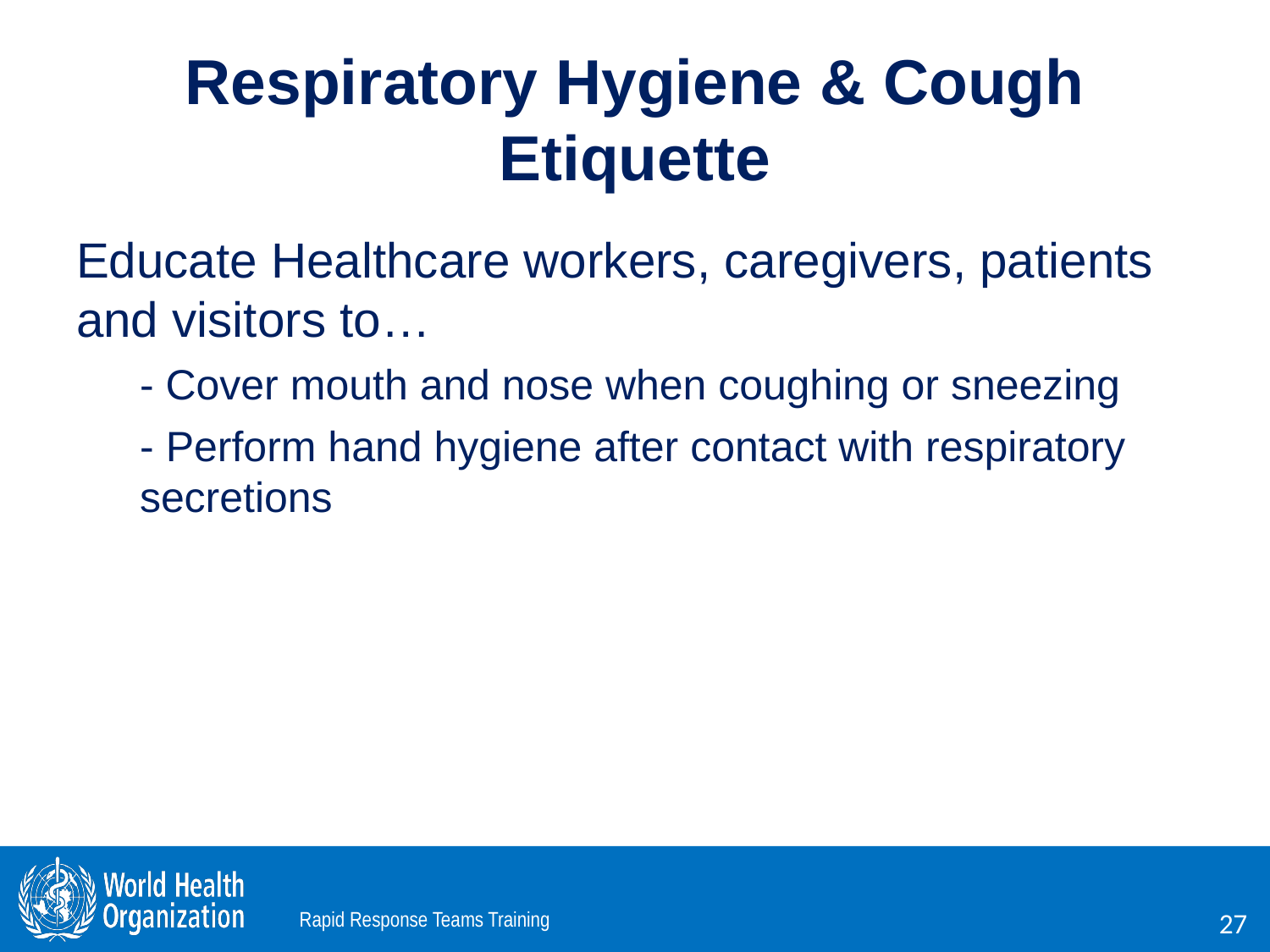

# Respiratory Hygiene & Cough Etiquette
Educate Healthcare workers, caregivers, patients and visitors to…
- Cover mouth and nose when coughing or sneezing
- Perform hand hygiene after contact with respiratory secretions